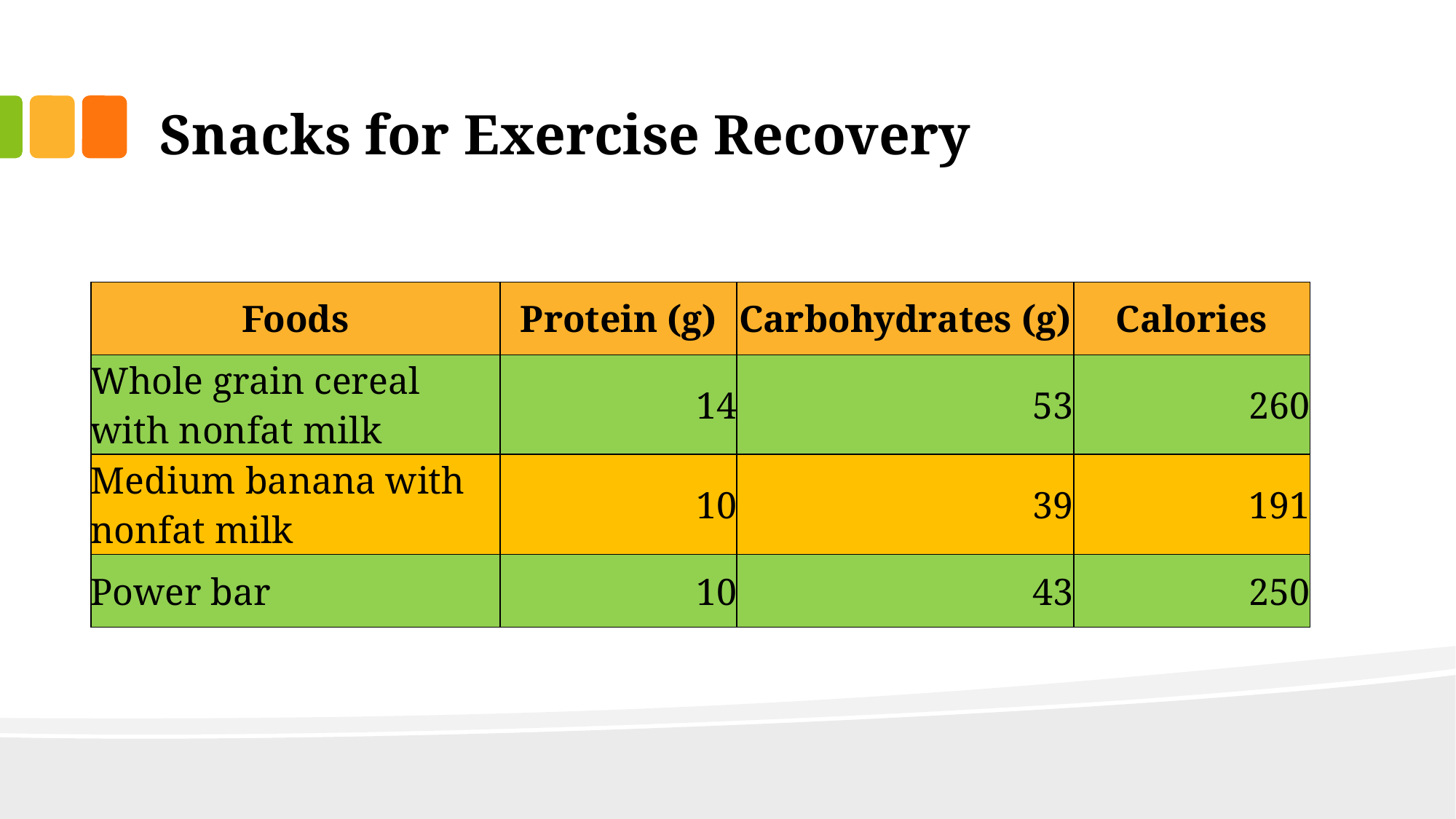

# Snacks for Exercise Recovery
| Foods | Protein (g) | Carbohydrates (g) | Calories |
| --- | --- | --- | --- |
| Whole grain cereal with nonfat milk | 14 | 53 | 260 |
| Medium banana with nonfat milk | 10 | 39 | 191 |
| Power bar | 10 | 43 | 250 |